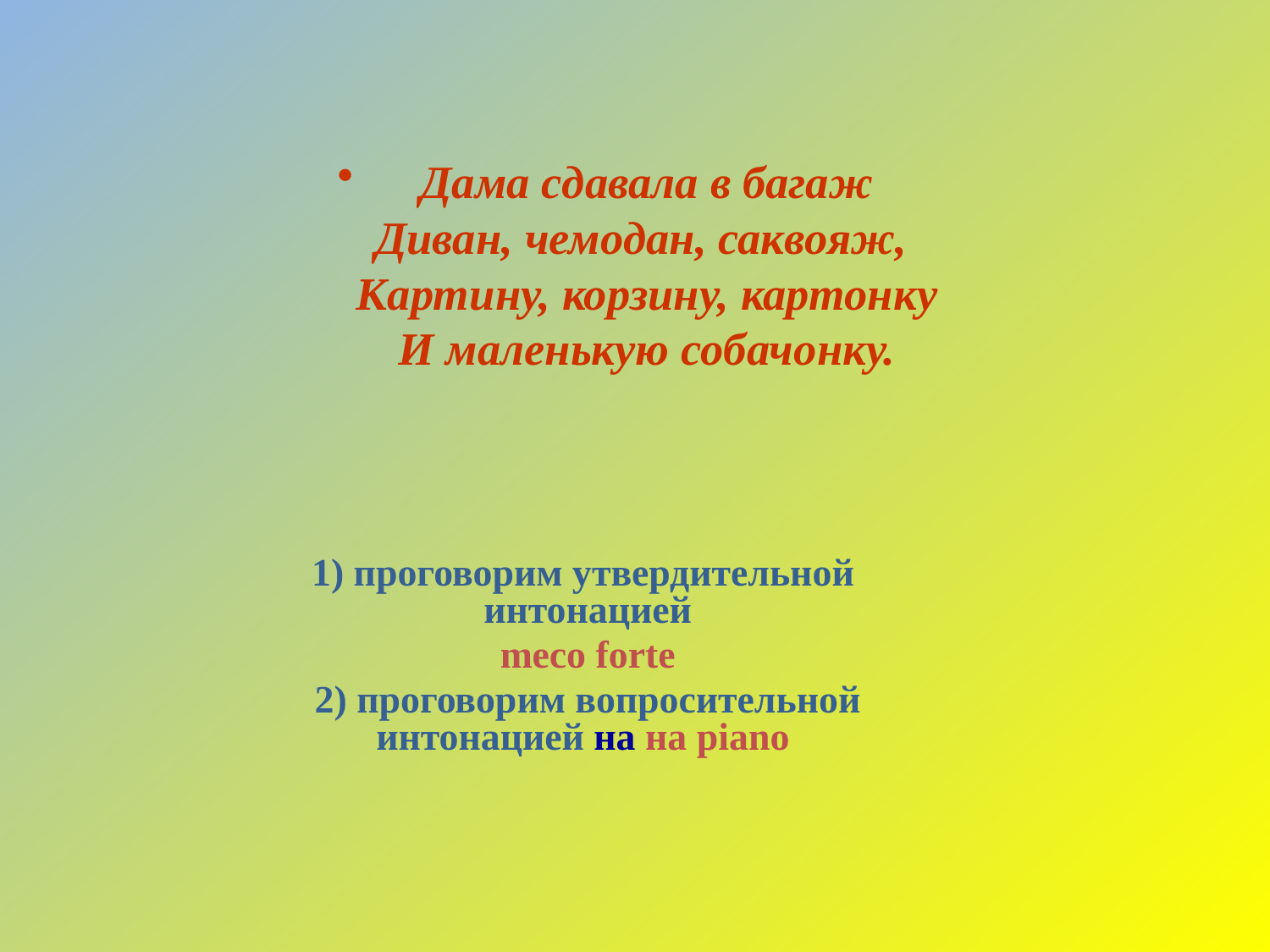

# Дама сдавала в багаж Диван, чемодан, саквояж, Картину, корзину, картонку И маленькую собачонку.

1) проговорим утвердительной  интонацией
meco forte
 2) проговорим вопросительной  интонацией на на piano